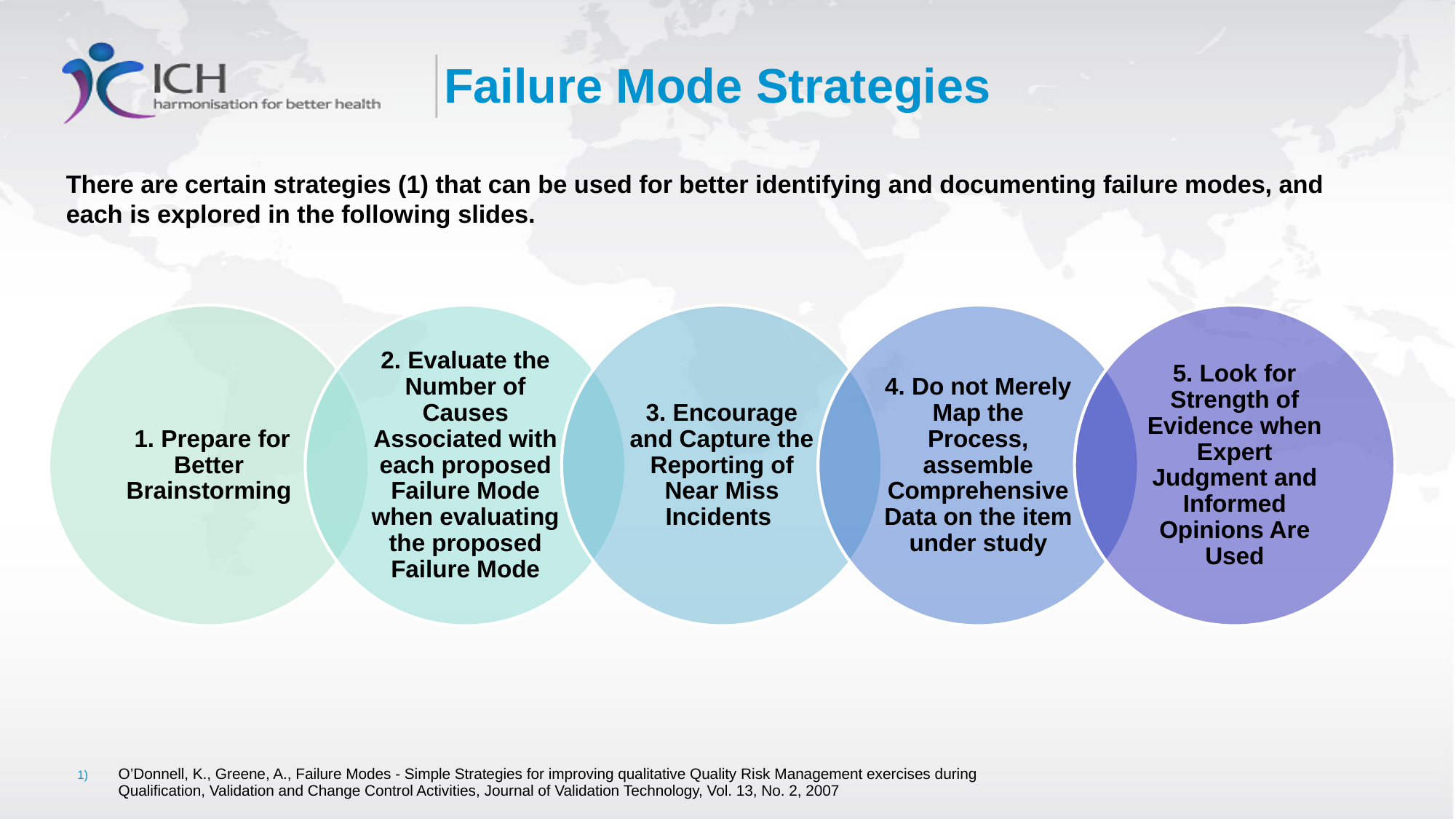

# Failure Mode Strategies

There are certain strategies (1) that can be used for better identifying and documenting failure modes, and each is explored in the following slides.
 1. Prepare for Better Brainstorming
2. Evaluate the Number of Causes Associated with each proposed Failure Mode when evaluating the proposed Failure Mode
3. Encourage and Capture the Reporting of Near Miss Incidents
4. Do not Merely Map the Process, assemble Comprehensive Data on the item under study
5. Look for Strength of Evidence when Expert Judgment and Informed Opinions Are Used
O’Donnell, K., Greene, A., Failure Modes - Simple Strategies for improving qualitative Quality Risk Management exercises during Qualification, Validation and Change Control Activities, Journal of Validation Technology, Vol. 13, No. 2, 2007